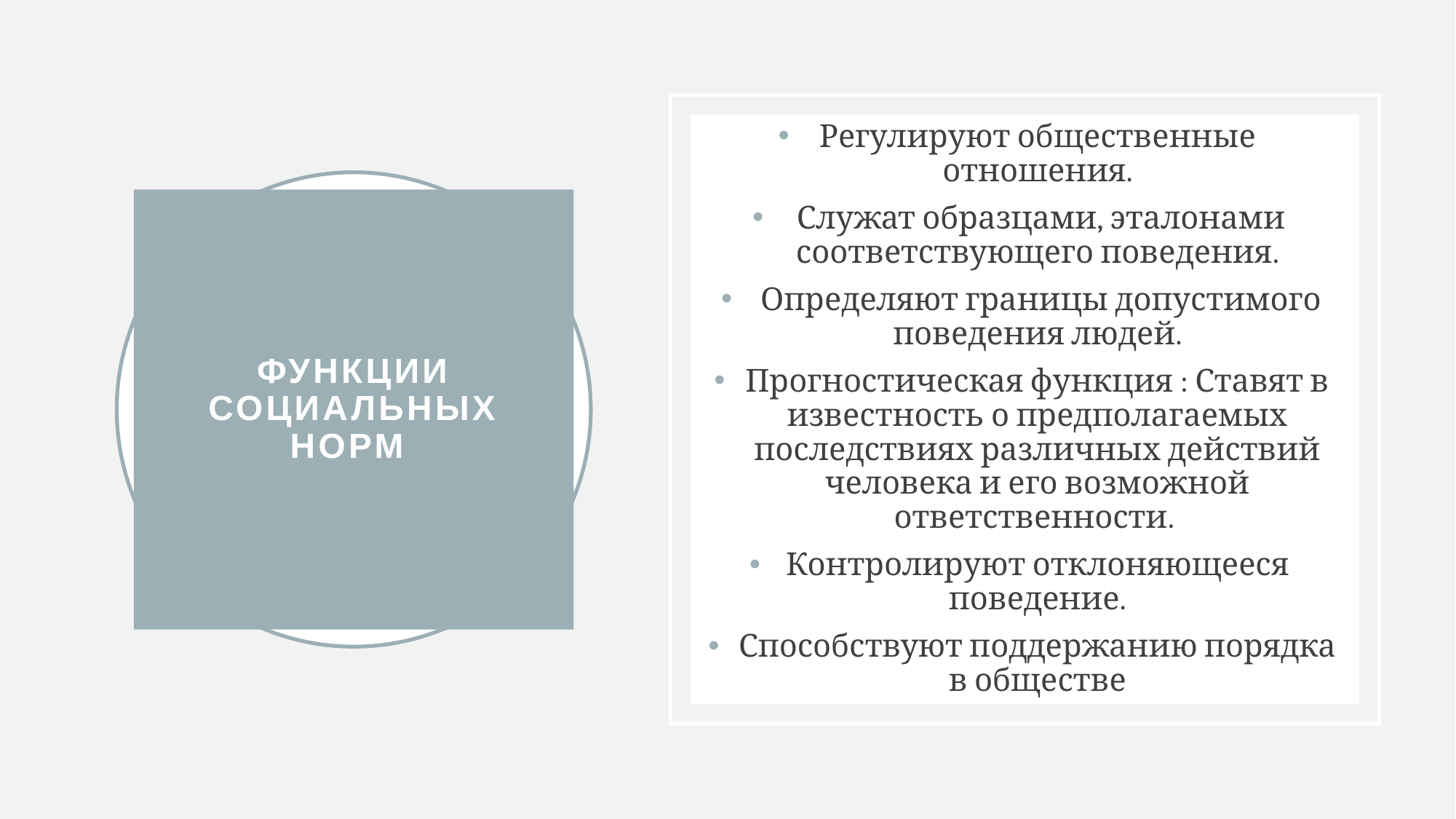

Регулируют общественные отношения.
 Служат образцами, эталонами соответствующего поведения.
 Определяют границы допустимого поведения людей.
Прогностическая функция : Ставят в известность о предполагаемых последствиях различных действий человека и его возможной ответственности.
Контролируют отклоняющееся поведение.
Способствуют поддержанию порядка в обществе

# Функции социальных норм